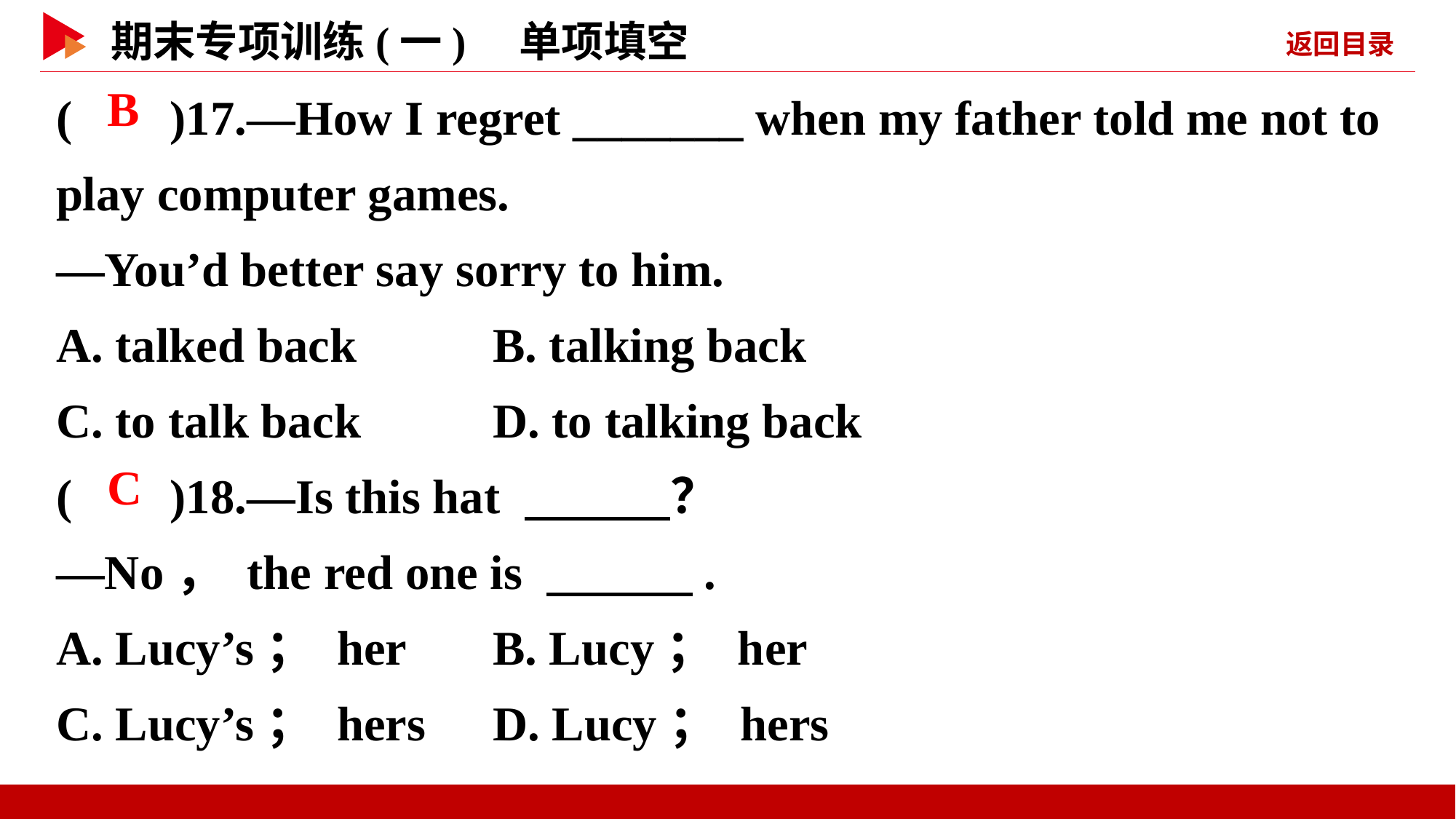

(        )17.—How I regret _______ when my father told me not to play computer games.
—You’d better say sorry to him.
A. talked back       	B. talking back
C. to talk back   	D. to talking back
(        )18.—Is this hat 　　　？
—No， the red one is 　　　.
A. Lucy’s； her	B. Lucy； her
C. Lucy’s； hers	D. Lucy； hers
   B
   C